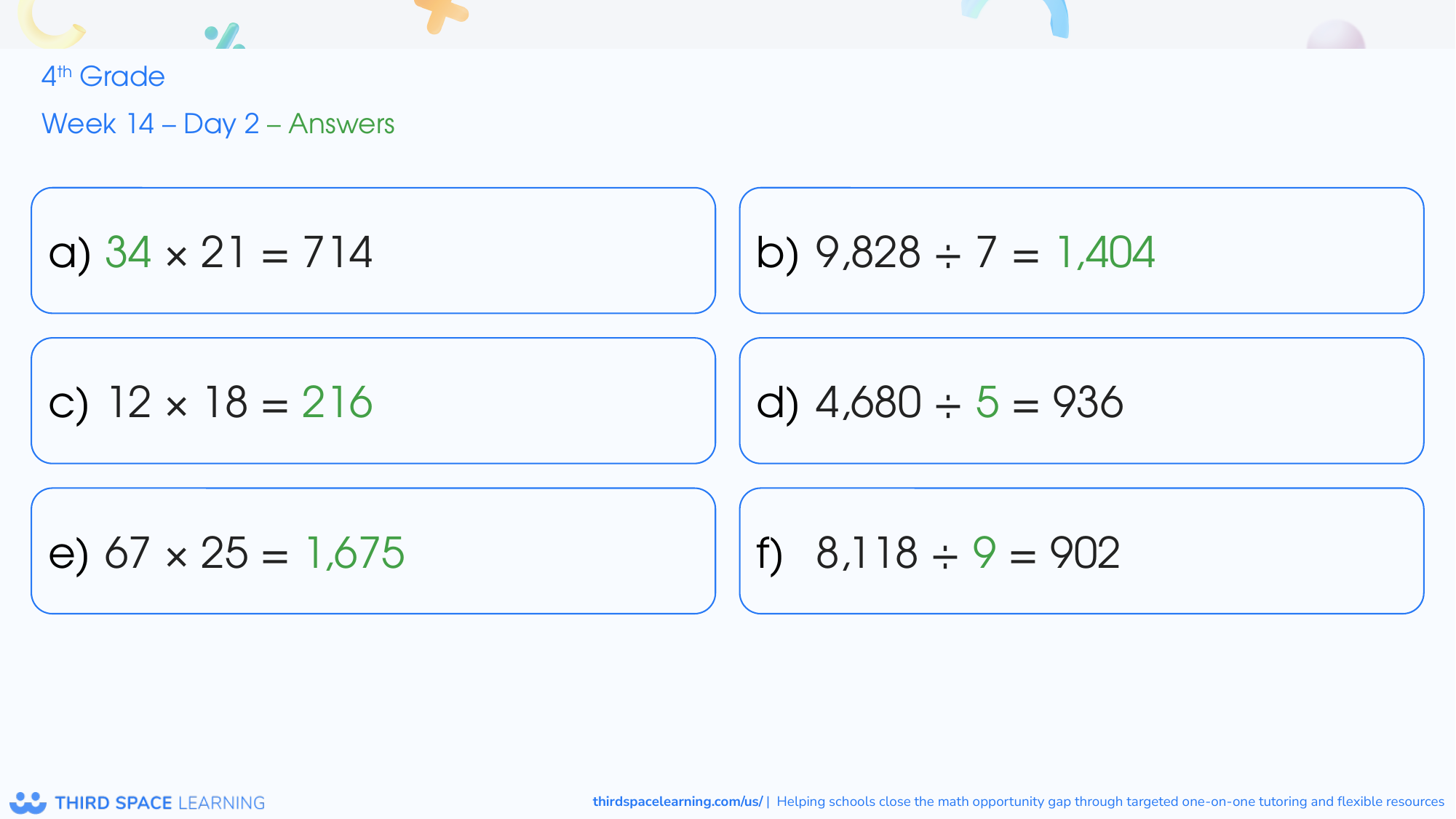

4th Grade
Week 14 – Day 2 – Answers
34 × 21 = 714
9,828 ÷ 7 = 1,404
12 × 18 = 216
4,680 ÷ 5 = 936
67 × 25 = 1,675
8,118 ÷ 9 = 902